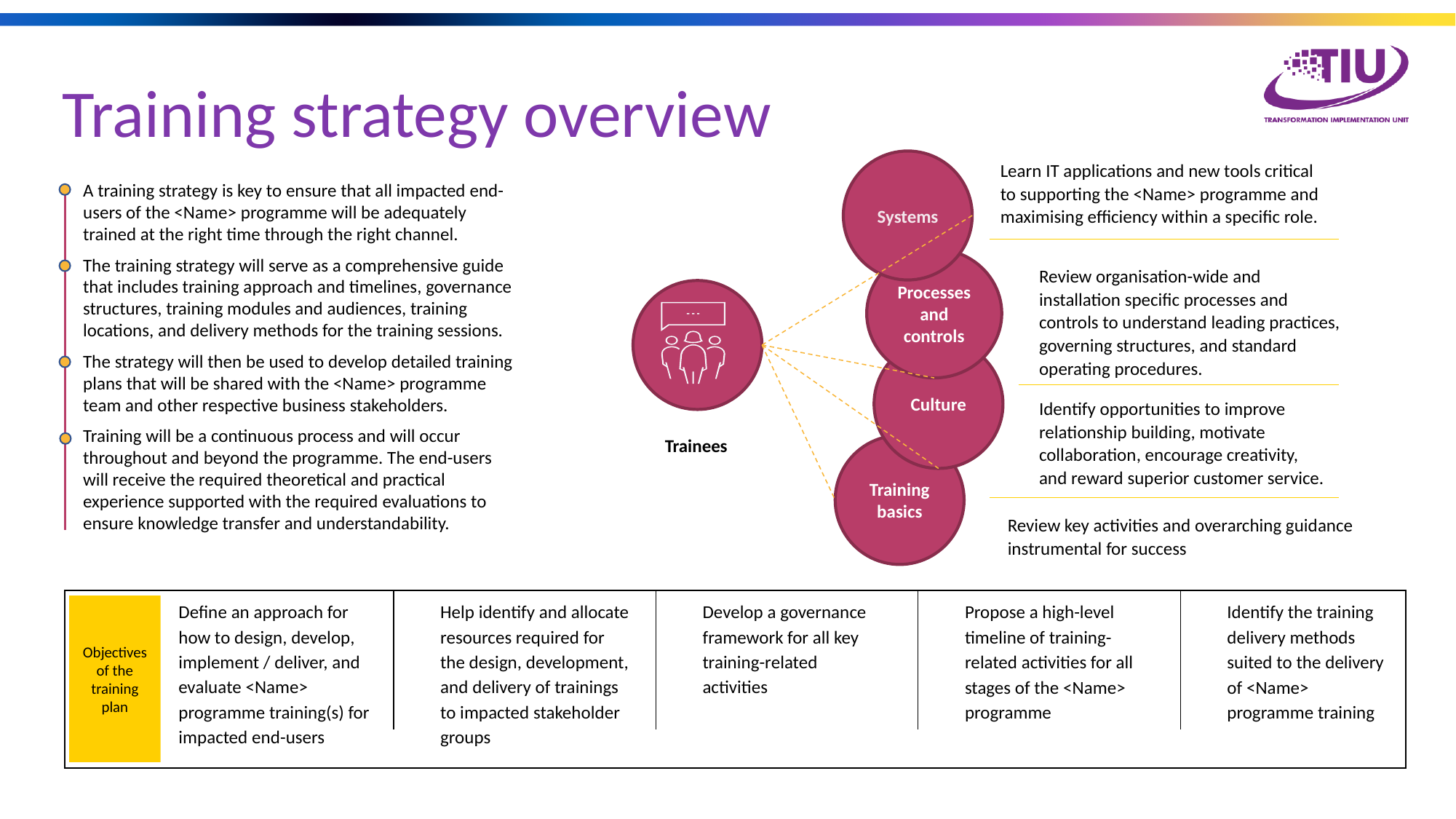

Training strategy overview
Systems
Processes and controls

Culture
Trainees
Training basics
Learn IT applications and new tools critical to supporting the <Name> programme and maximising efficiency within a specific role.
A training strategy is key to ensure that all impacted end-users of the <Name> programme will be adequately trained at the right time through the right channel.
The training strategy will serve as a comprehensive guide that includes training approach and timelines, governance structures, training modules and audiences, training locations, and delivery methods for the training sessions.
The strategy will then be used to develop detailed training plans that will be shared with the <Name> programme team and other respective business stakeholders.
Training will be a continuous process and will occur throughout and beyond the programme. The end-users will receive the required theoretical and practical experience supported with the required evaluations to ensure knowledge transfer and understandability.

Review organisation-wide and installation specific processes and controls to understand leading practices, governing structures, and standard operating procedures.

Identify opportunities to improve relationship building, motivate collaboration, encourage creativity, and reward superior customer service.

Review key activities and overarching guidance instrumental for success

Define an approach for how to design, develop, implement / deliver, and evaluate <Name> programme training(s) for impacted end-users
Help identify and allocate resources required for the design, development, and delivery of trainings to impacted stakeholder groups
Develop a governance framework for all key training-related activities
Propose a high-level timeline of training-related activities for all stages of the <Name> programme
Identify the training delivery methods suited to the delivery of <Name> programme training
Objectives of the training plan